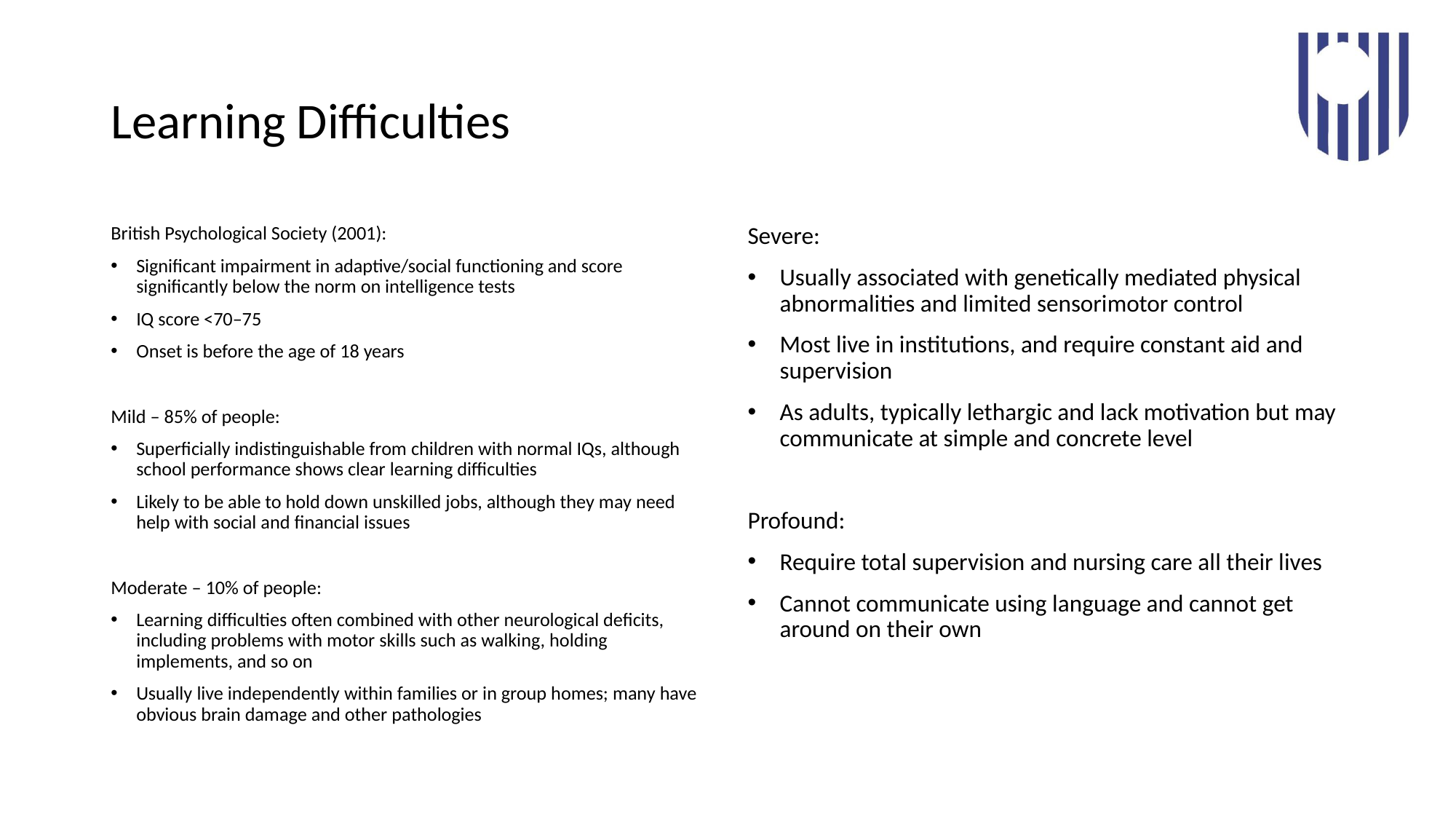

# Learning Difficulties
British Psychological Society (2001):
Significant impairment in adaptive/social functioning and score significantly below the norm on intelligence tests
IQ score <70–75
Onset is before the age of 18 years

Mild – 85% of people:
Superficially indistinguishable from children with normal IQs, although school performance shows clear learning difficulties
Likely to be able to hold down unskilled jobs, although they may need help with social and financial issues

Moderate – 10% of people:
Learning difficulties often combined with other neurological deficits, including problems with motor skills such as walking, holding implements, and so on
Usually live independently within families or in group homes; many have obvious brain damage and other pathologies
Severe:
Usually associated with genetically mediated physical abnormalities and limited sensorimotor control
Most live in institutions, and require constant aid and supervision
As adults, typically lethargic and lack motivation but may communicate at simple and concrete level

Profound:
Require total supervision and nursing care all their lives
Cannot communicate using language and cannot get around on their own